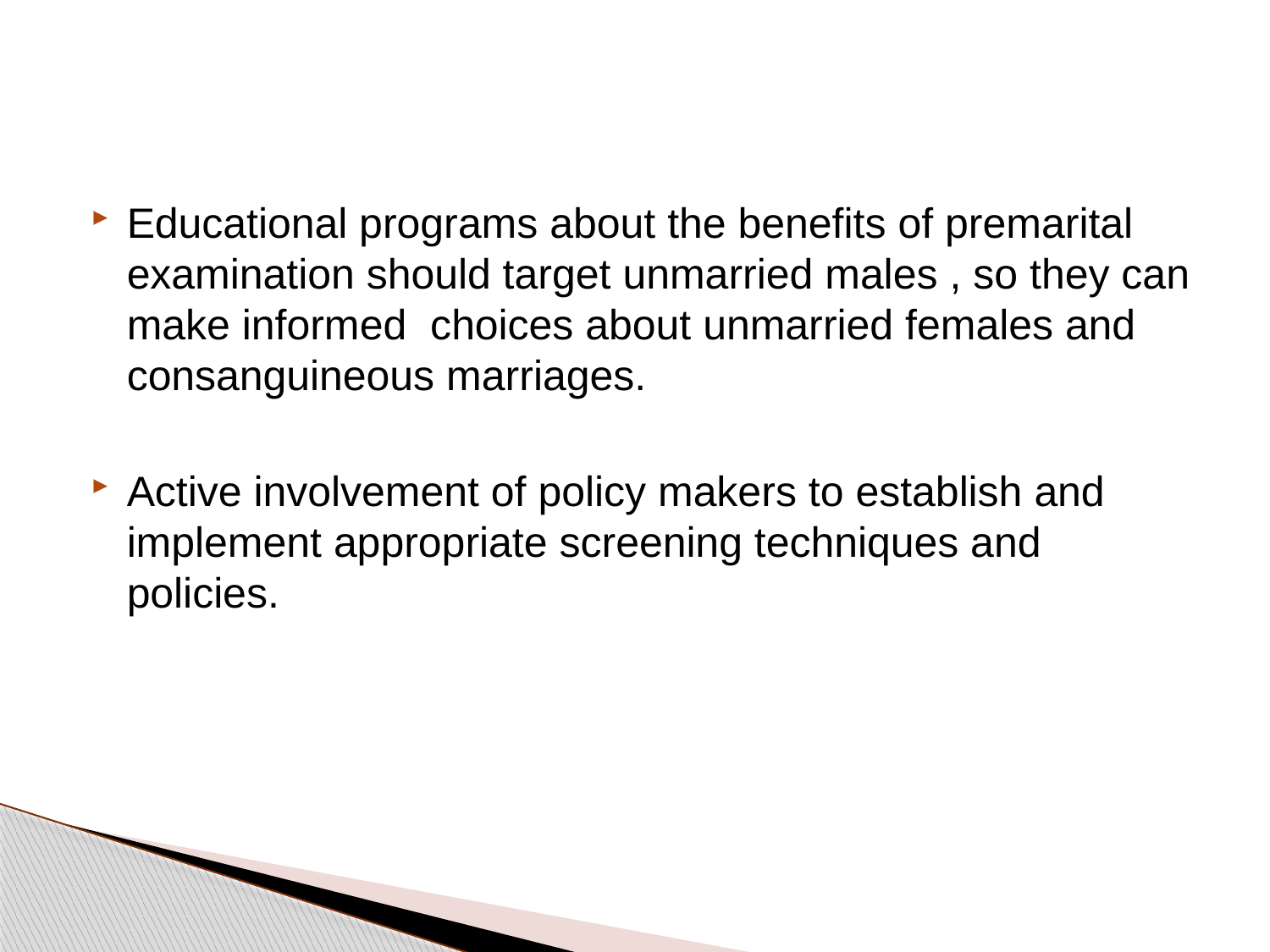

Educational programs about the benefits of premarital examination should target unmarried males , so they can make informed  choices about unmarried females and consanguineous marriages.

Active involvement of policy makers to establish and implement appropriate screening techniques and policies.